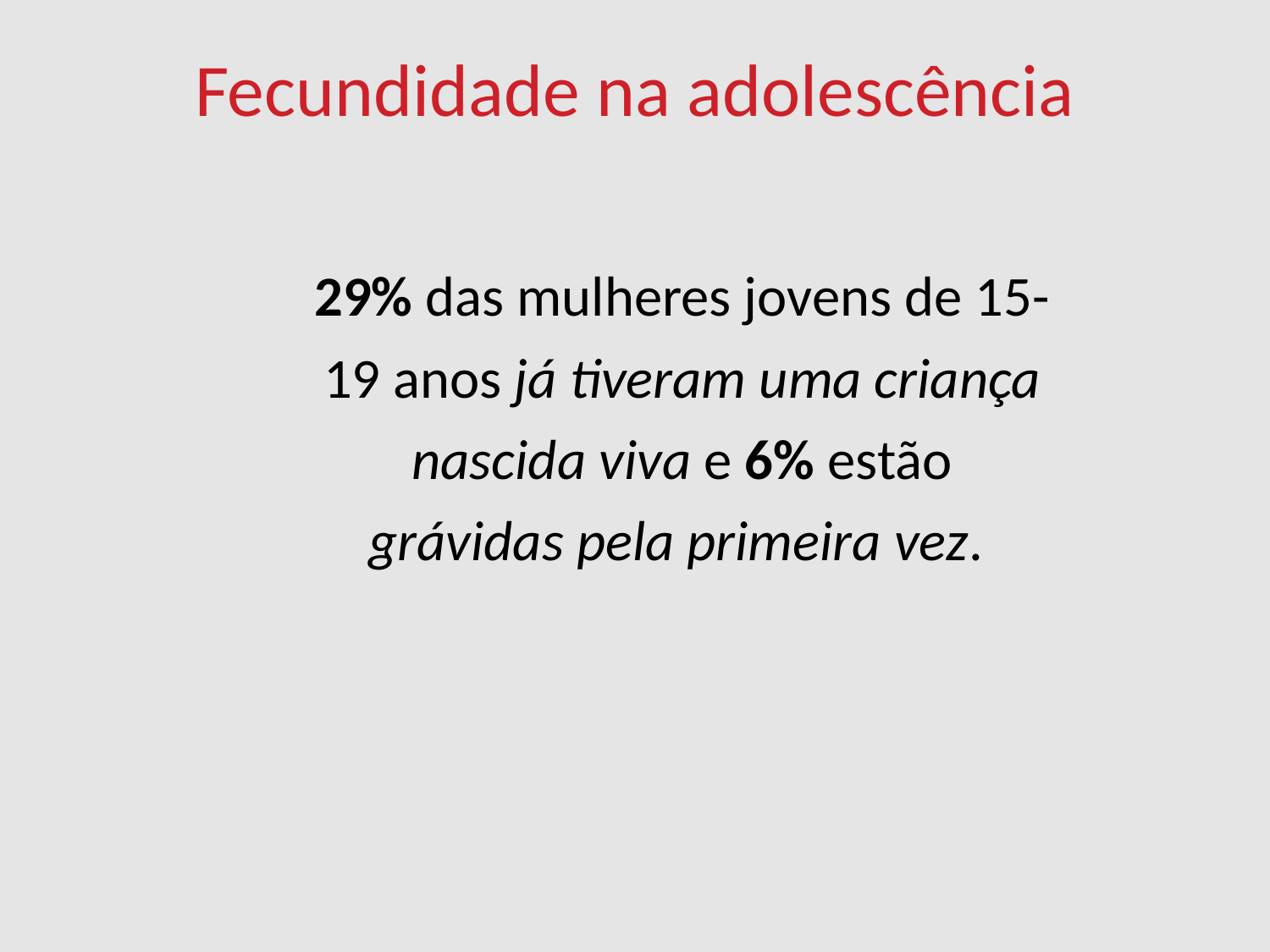

Fecundidade na adolescência
29% das mulheres jovens de 15-19 anos já tiveram uma criança nascida viva e 6% estão grávidas pela primeira vez.